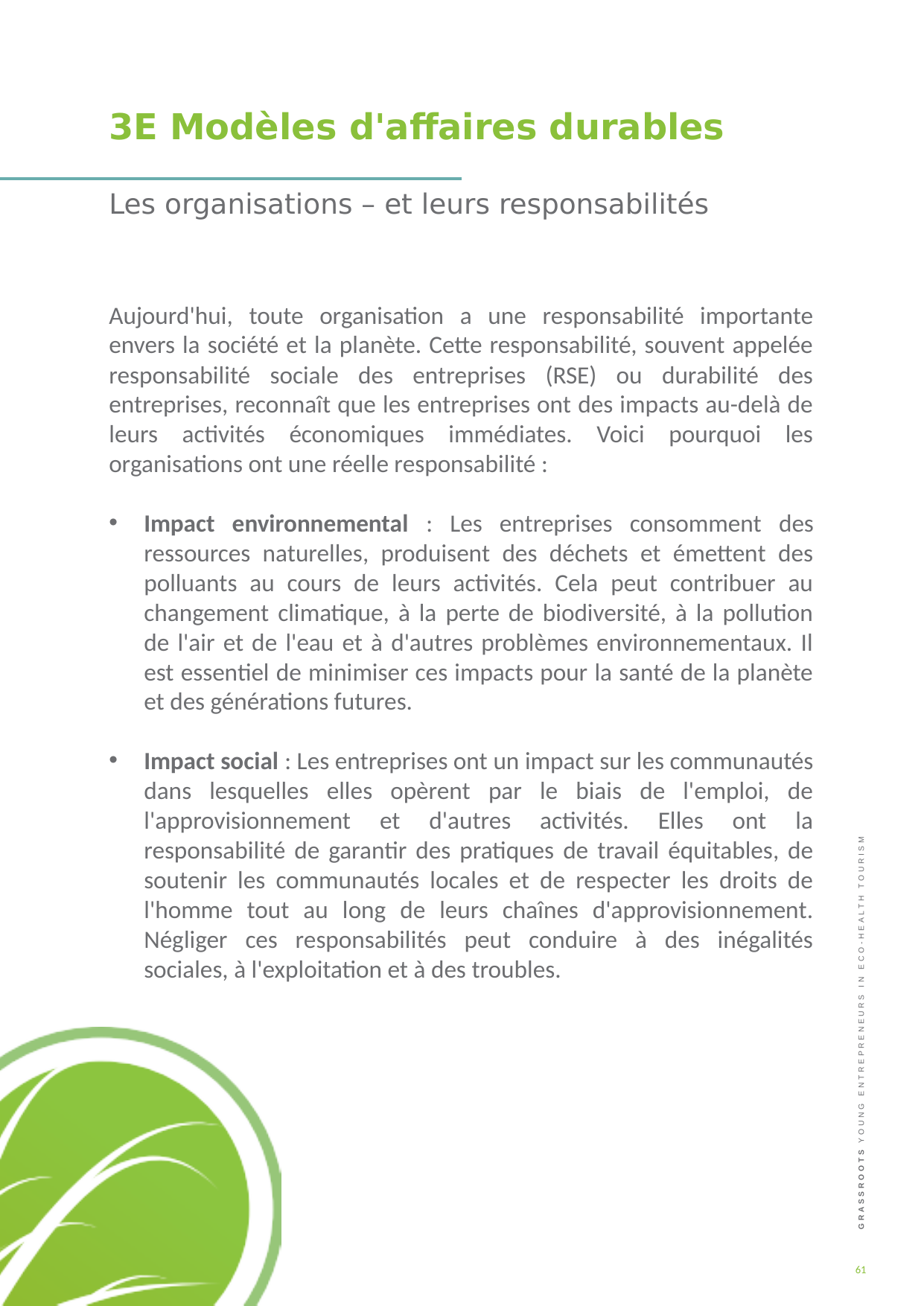

3E Modèles d'affaires durables
Les organisations – et leurs responsabilités
Aujourd'hui, toute organisation a une responsabilité importante envers la société et la planète. Cette responsabilité, souvent appelée responsabilité sociale des entreprises (RSE) ou durabilité des entreprises, reconnaît que les entreprises ont des impacts au-delà de leurs activités économiques immédiates. Voici pourquoi les organisations ont une réelle responsabilité :

Impact environnemental : Les entreprises consomment des ressources naturelles, produisent des déchets et émettent des polluants au cours de leurs activités. Cela peut contribuer au changement climatique, à la perte de biodiversité, à la pollution de l'air et de l'eau et à d'autres problèmes environnementaux. Il est essentiel de minimiser ces impacts pour la santé de la planète et des générations futures.

Impact social : Les entreprises ont un impact sur les communautés dans lesquelles elles opèrent par le biais de l'emploi, de l'approvisionnement et d'autres activités. Elles ont la responsabilité de garantir des pratiques de travail équitables, de soutenir les communautés locales et de respecter les droits de l'homme tout au long de leurs chaînes d'approvisionnement. Négliger ces responsabilités peut conduire à des inégalités sociales, à l'exploitation et à des troubles.

61